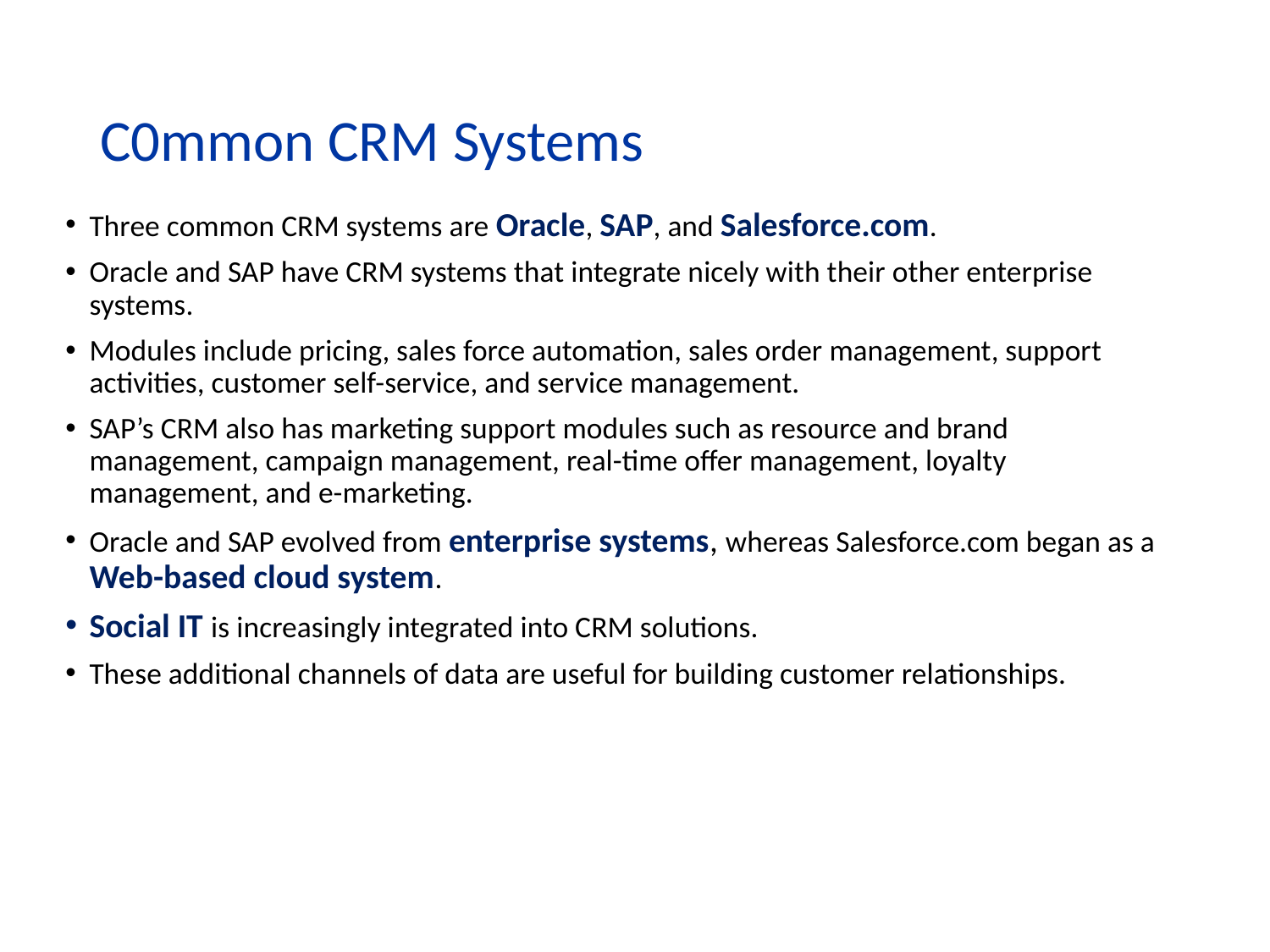

# C0mmon CRM Systems
Three common CRM systems are Oracle, SAP, and Salesforce.com.
Oracle and SAP have CRM systems that integrate nicely with their other enterprise systems.
Modules include pricing, sales force automation, sales order management, support activities, customer self-service, and service management.
SAP’s CRM also has marketing support modules such as resource and brand management, campaign management, real-time offer management, loyalty management, and e-marketing.
Oracle and SAP evolved from enterprise systems, whereas Salesforce.com began as a Web-based cloud system.
Social IT is increasingly integrated into CRM solutions.
These additional channels of data are useful for building customer relationships.